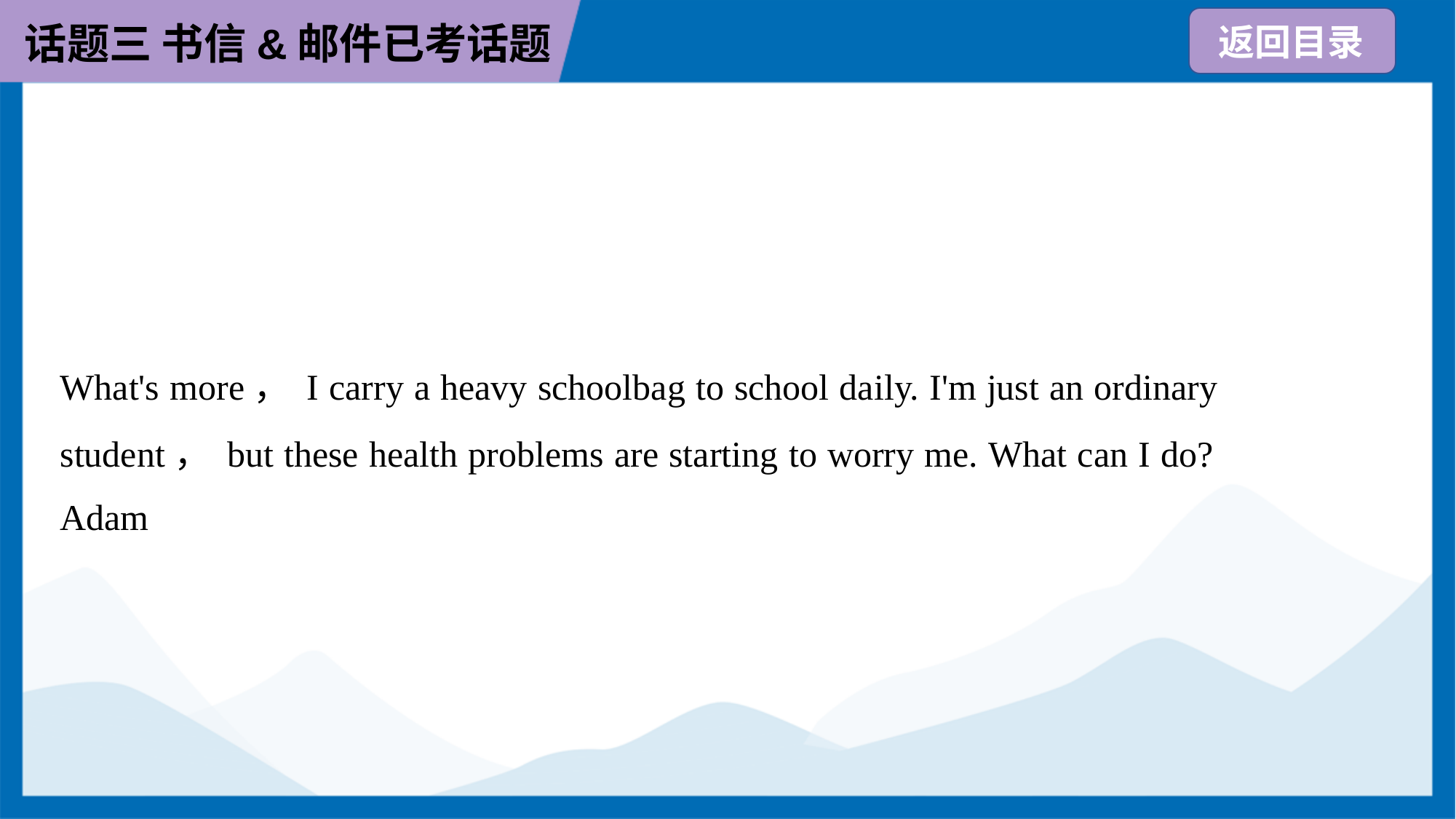

What's more， I carry a heavy schoolbag to school daily. I'm just an ordinary
student， but these health problems are starting to worry me. What can I do?
Adam